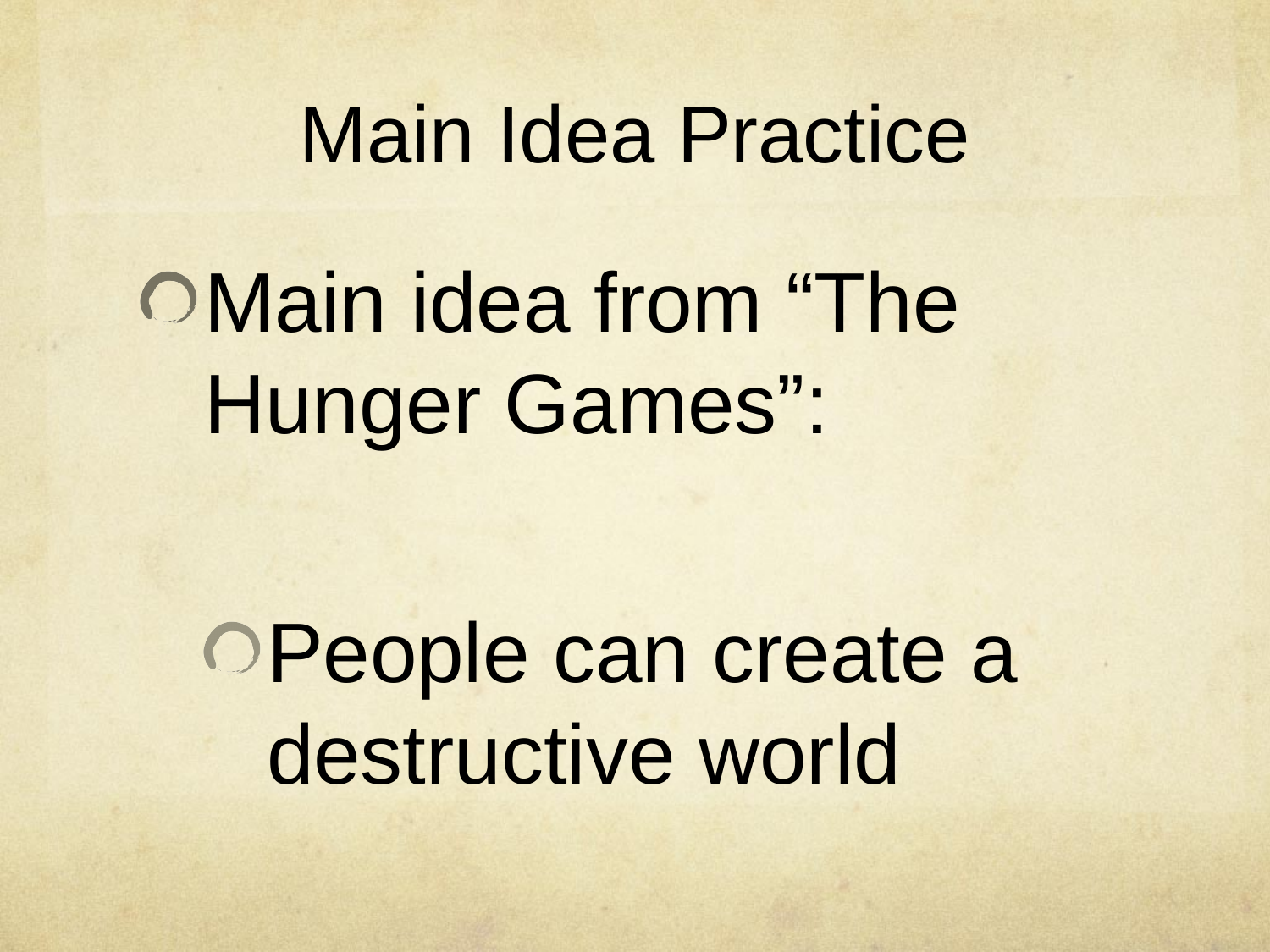

# Main Idea Practice
Main idea from “The Hunger Games”:

People can create a destructive world